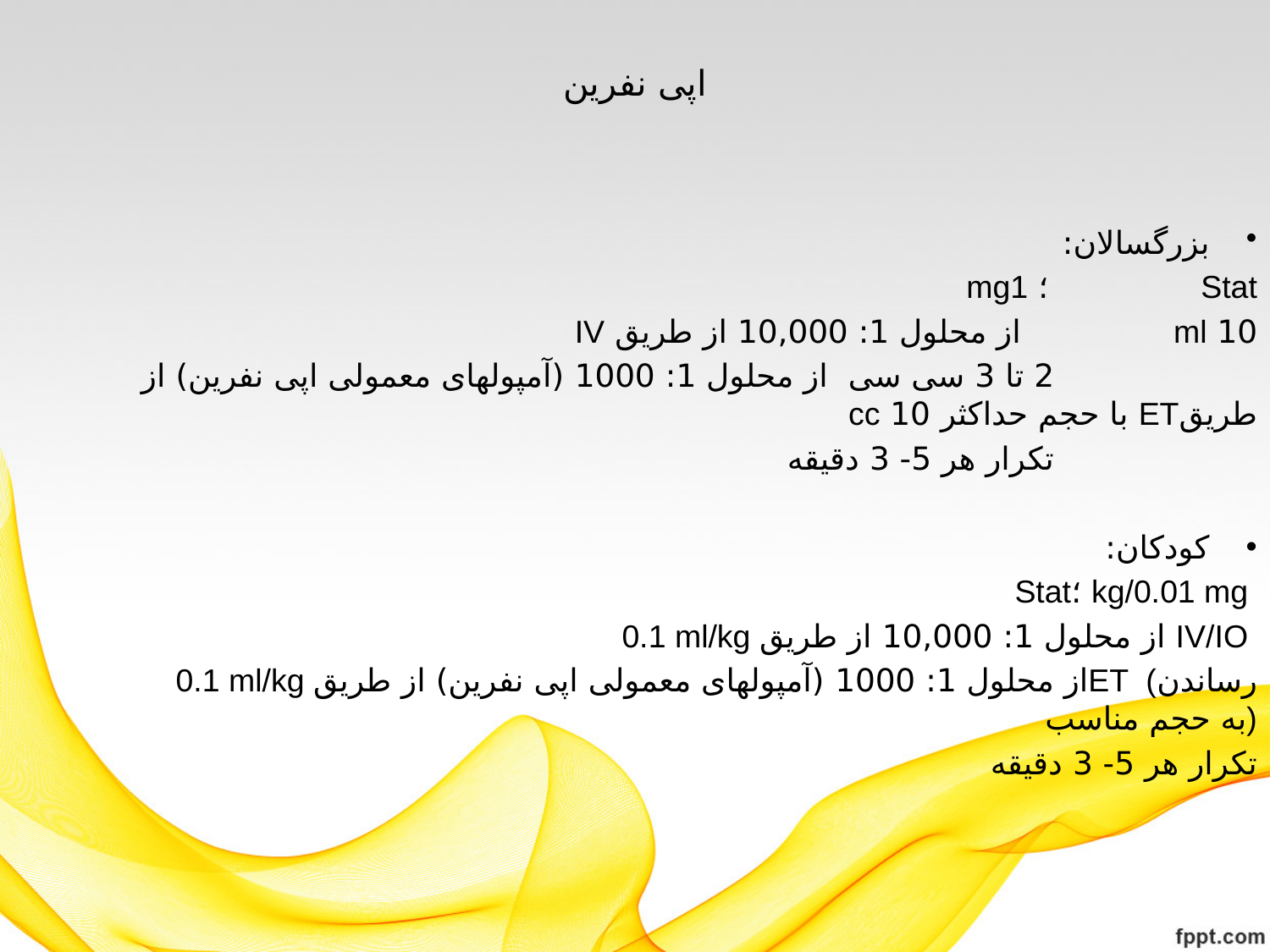

# اپی نفرین
بزرگسالان:
Stat               ؛ mg1
10 ml               از محلول 1: 10,000 از طریق IV
                    2 تا 3 سی سی  از محلول 1: 1000 (آمپولهای معمولی اپی نفرین) از طریقET با حجم حداکثر 10 cc
                    تکرار هر 5- 3 دقیقه

کودکان:
   Stat؛ kg/0.01 mg
0.1 ml/kg از محلول 1: 10,000 از طریق IV/IO
 0.1 ml/kg از محلول 1: 1000 (آمپولهای معمولی اپی نفرین) از طریقET  (رساندن به حجم مناسب)
 تکرار هر 5- 3 دقیقه